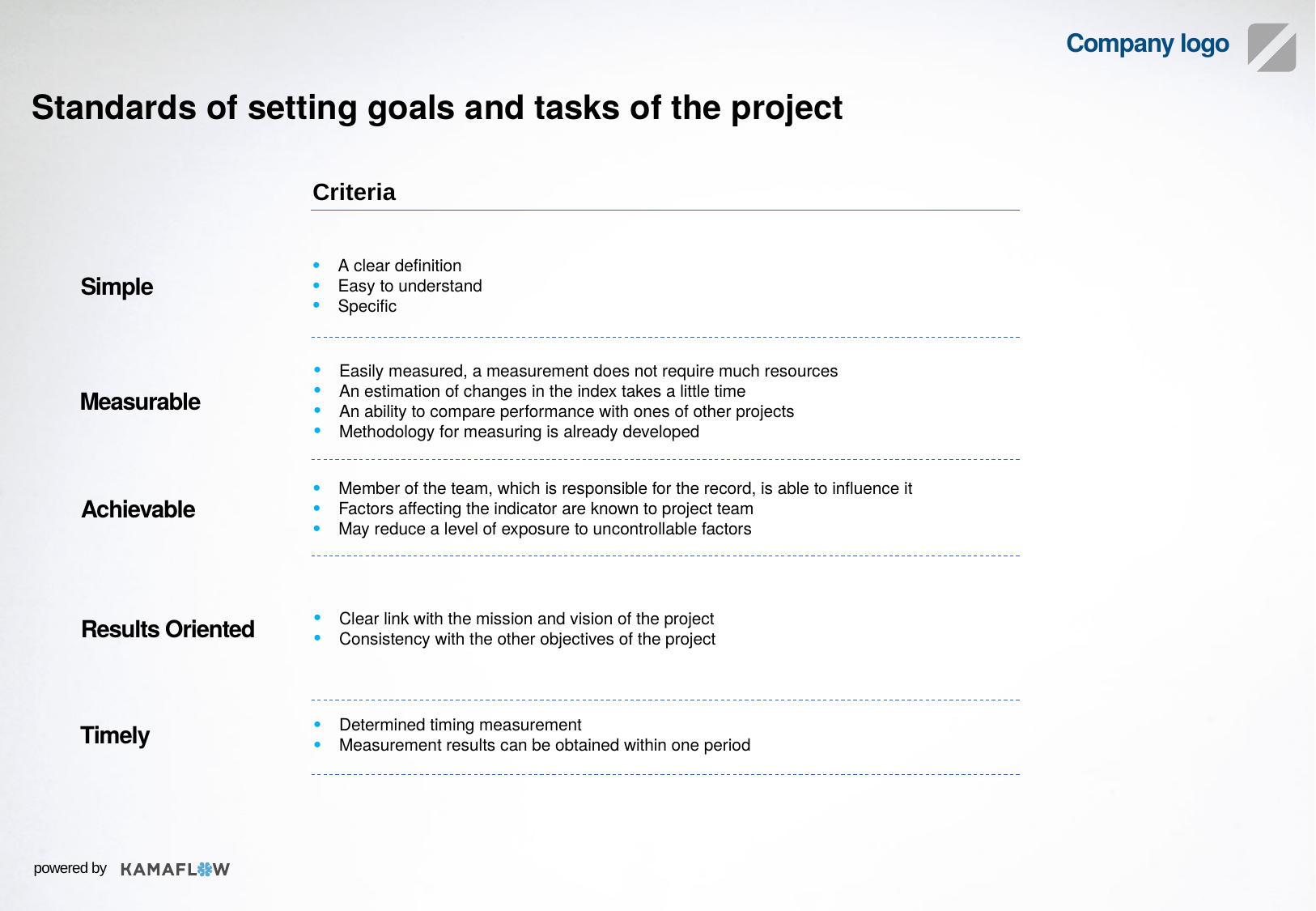

Standards of setting goals and tasks of the project
Criteria

A clear definition
Easy to understand
Specific
Simple

Easily measured, a measurement does not require much resources
An estimation of changes in the index takes a little time
An ability to compare performance with ones of other projects
Methodology for measuring is already developed
Measurable

Member of the team, which is responsible for the record, is able to influence it
Factors affecting the indicator are known to project team
May reduce a level of exposure to uncontrollable factors
Achievable

Clear link with the mission and vision of the project
Consistency with the other objectives of the project
Results Oriented

Determined timing measurement
Measurement results can be obtained within one period
Timely

3